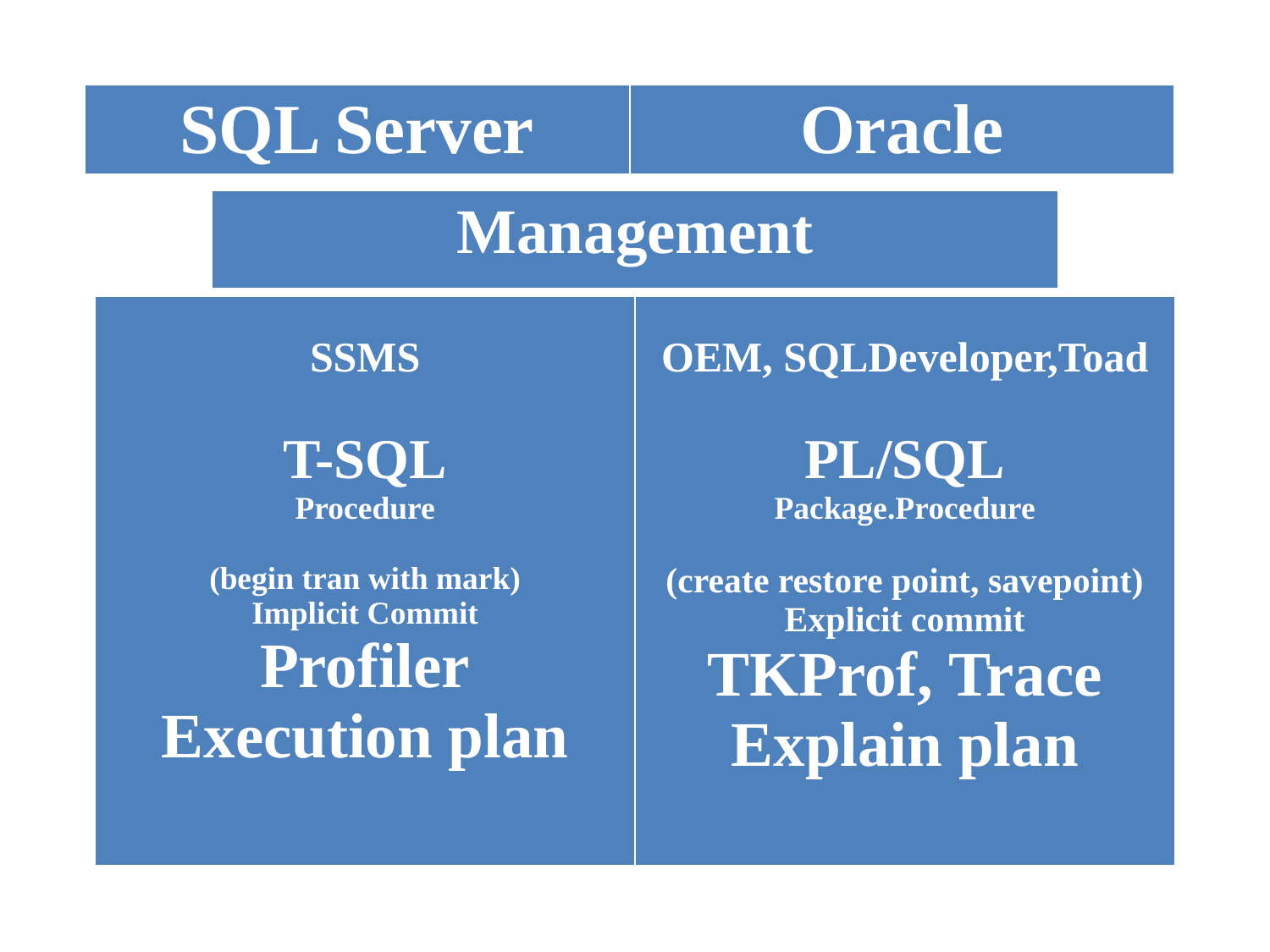

| SQL Server | Oracle |
| --- | --- |
| Management |
| --- |
| SSMS T-SQL Procedure (begin tran with mark) Implicit Commit Profiler Execution plan | OEM, SQLDeveloper,Toad PL/SQL Package.Procedure (create restore point, savepoint) Explicit commit TKProf, Trace Explain plan |
| --- | --- |